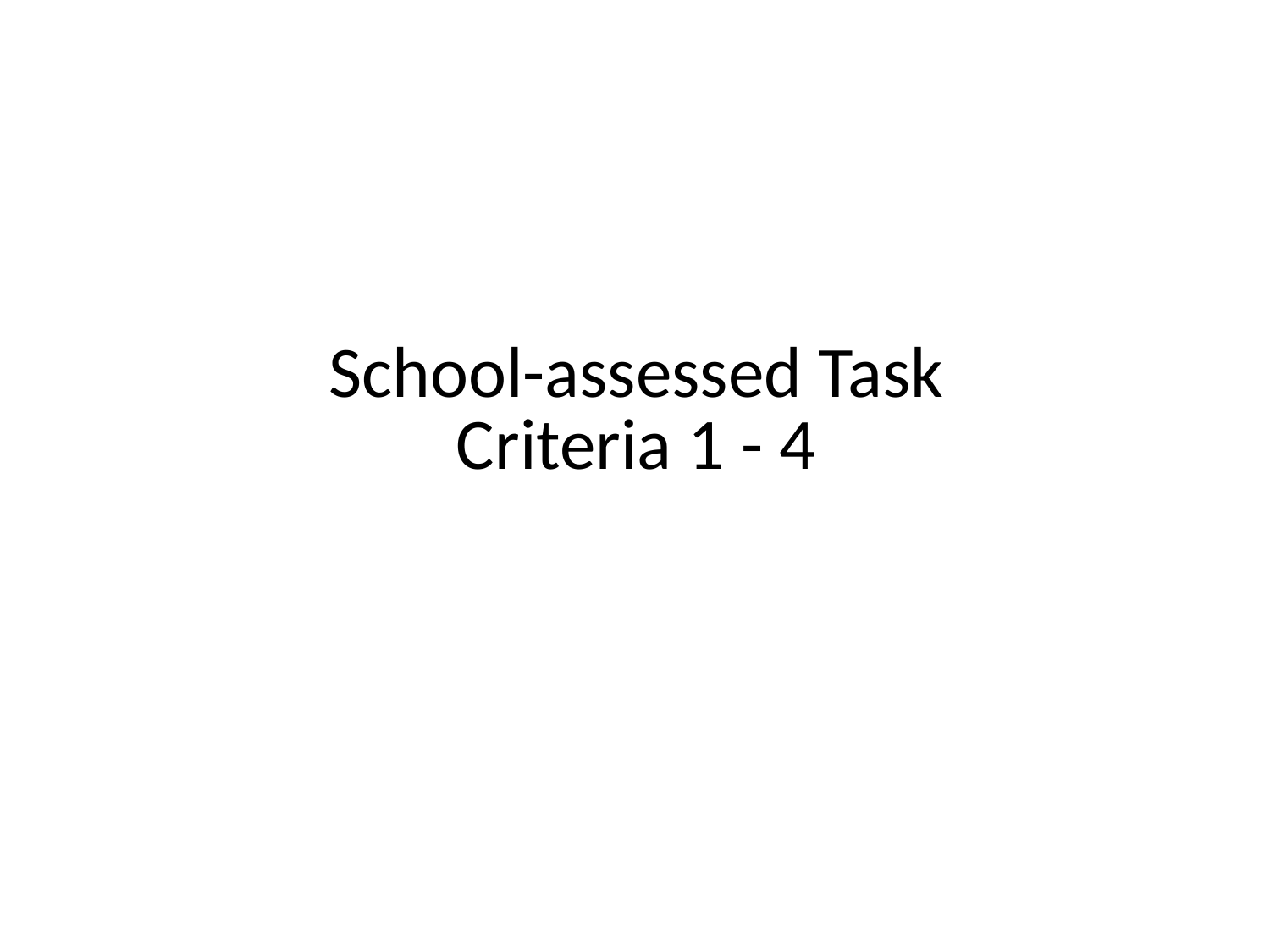

# School-assessed Task Criteria 1 - 4